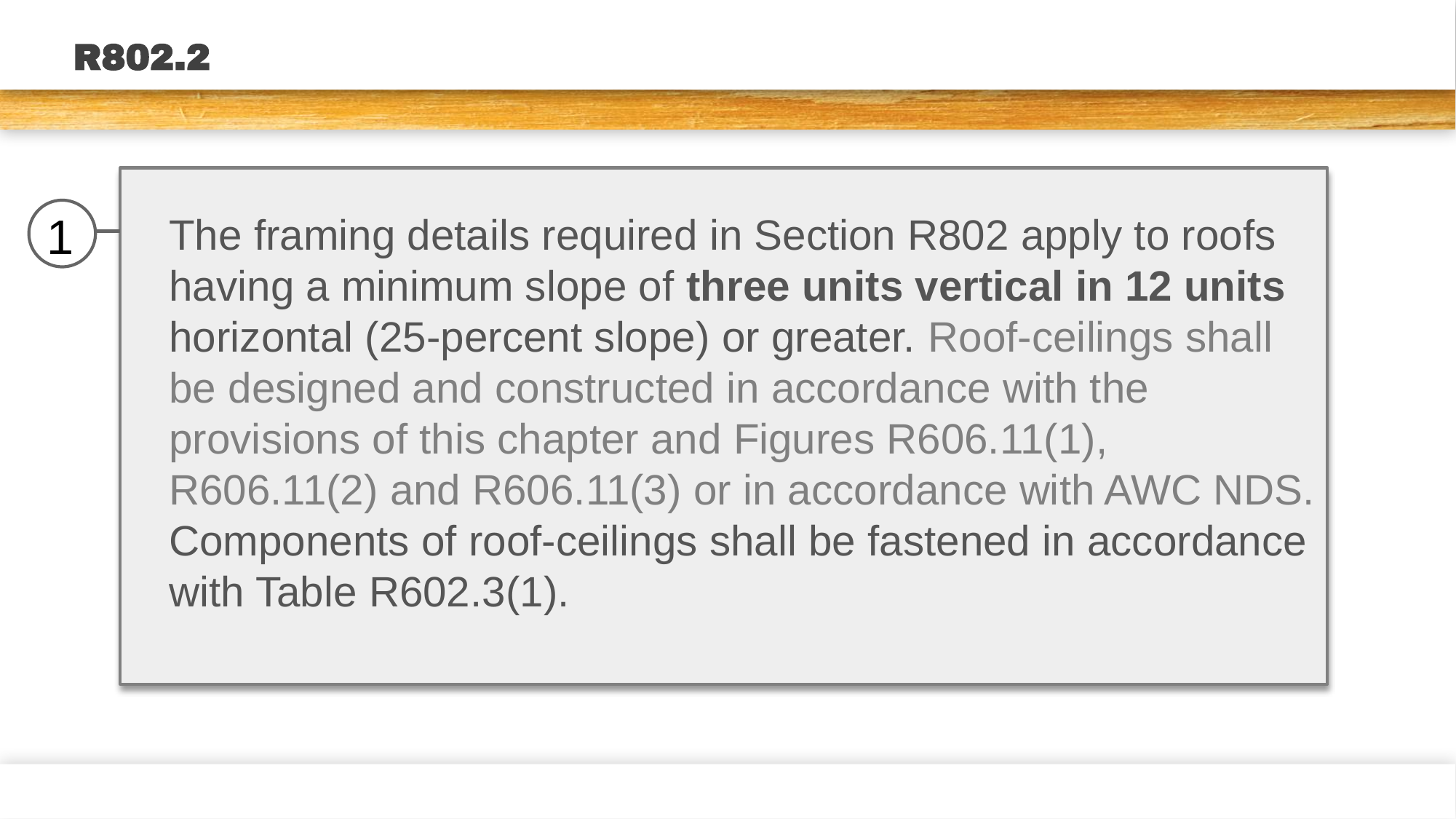

# R802.2

1

The framing details required in Section R802 apply to roofs having a minimum slope of three units vertical in 12 units horizontal (25-percent slope) or greater. Roof-ceilings shall be designed and constructed in accordance with the provisions of this chapter and Figures R606.11(1), R606.11(2) and R606.11(3) or in accordance with AWC NDS. Components of roof-ceilings shall be fastened in accordance with Table R602.3(1).